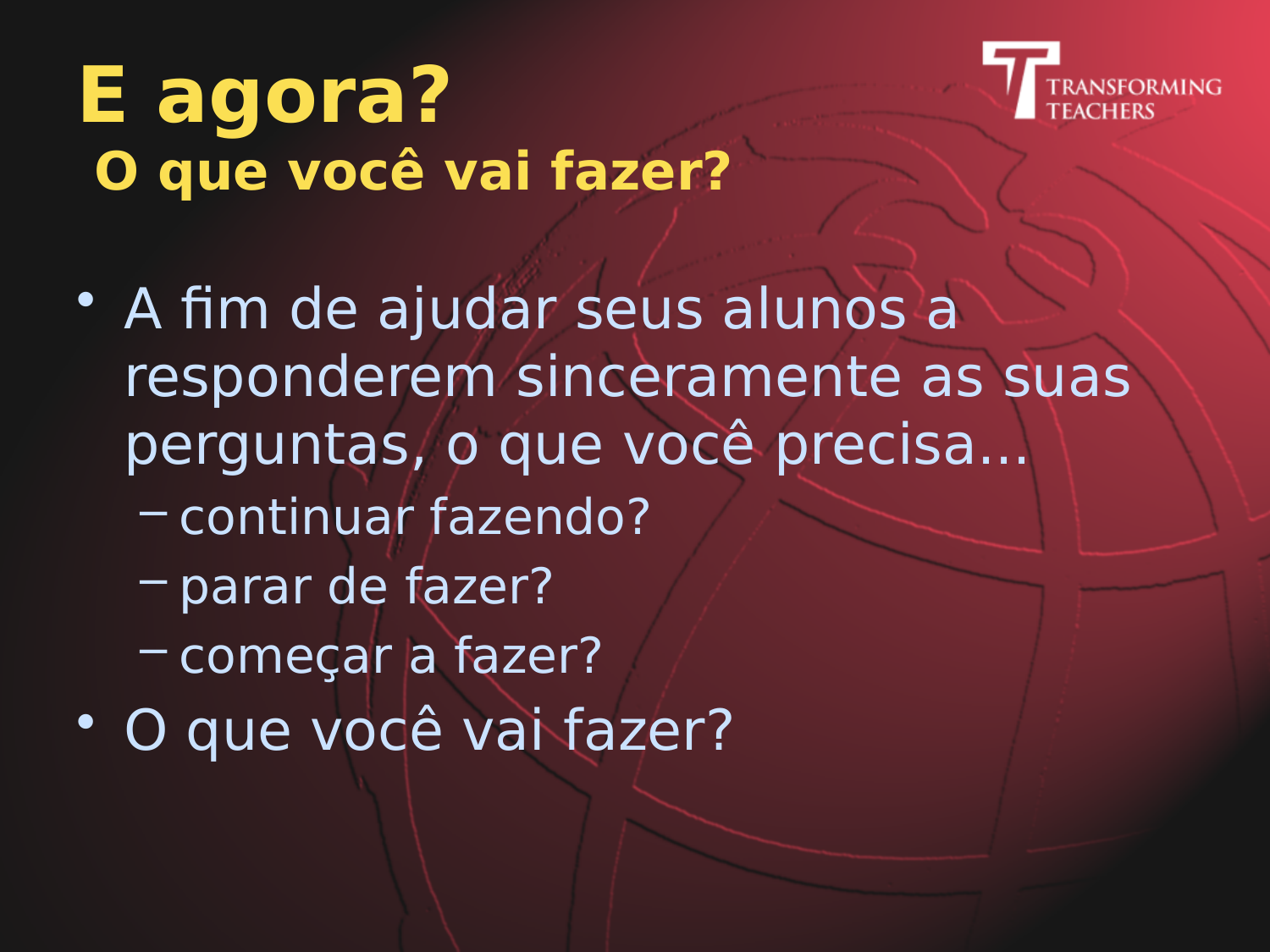

# E agora? O que você vai fazer?
A fim de ajudar seus alunos a responderem sinceramente as suas perguntas, o que você precisa...
continuar fazendo?
parar de fazer?
começar a fazer?
O que você vai fazer?